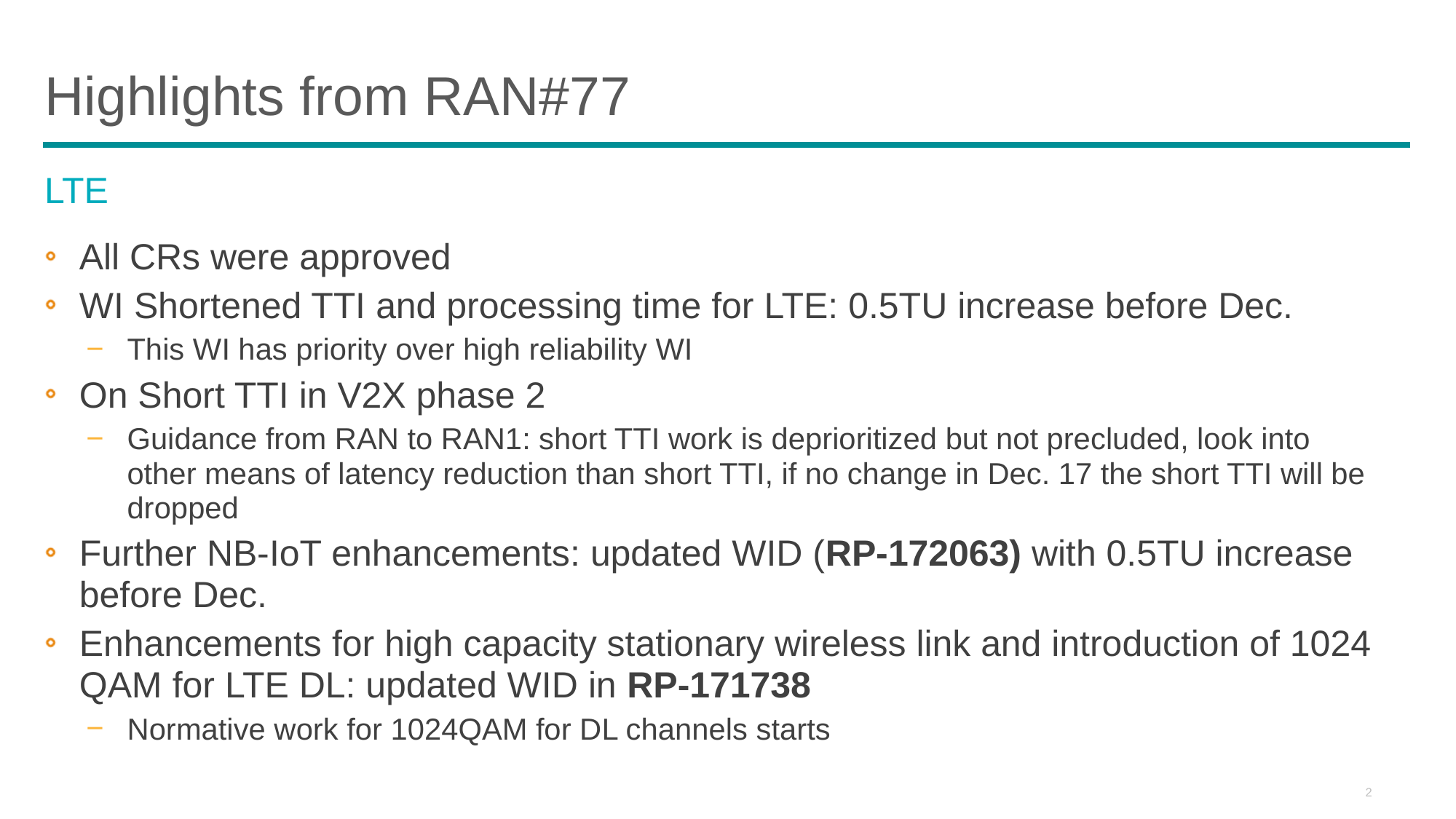

# Highlights from RAN#77
LTE
All CRs were approved
WI Shortened TTI and processing time for LTE: 0.5TU increase before Dec.
This WI has priority over high reliability WI
On Short TTI in V2X phase 2
Guidance from RAN to RAN1: short TTI work is deprioritized but not precluded, look into other means of latency reduction than short TTI, if no change in Dec. 17 the short TTI will be dropped
Further NB-IoT enhancements: updated WID (RP-172063) with 0.5TU increase before Dec.
Enhancements for high capacity stationary wireless link and introduction of 1024 QAM for LTE DL: updated WID in RP-171738
Normative work for 1024QAM for DL channels starts